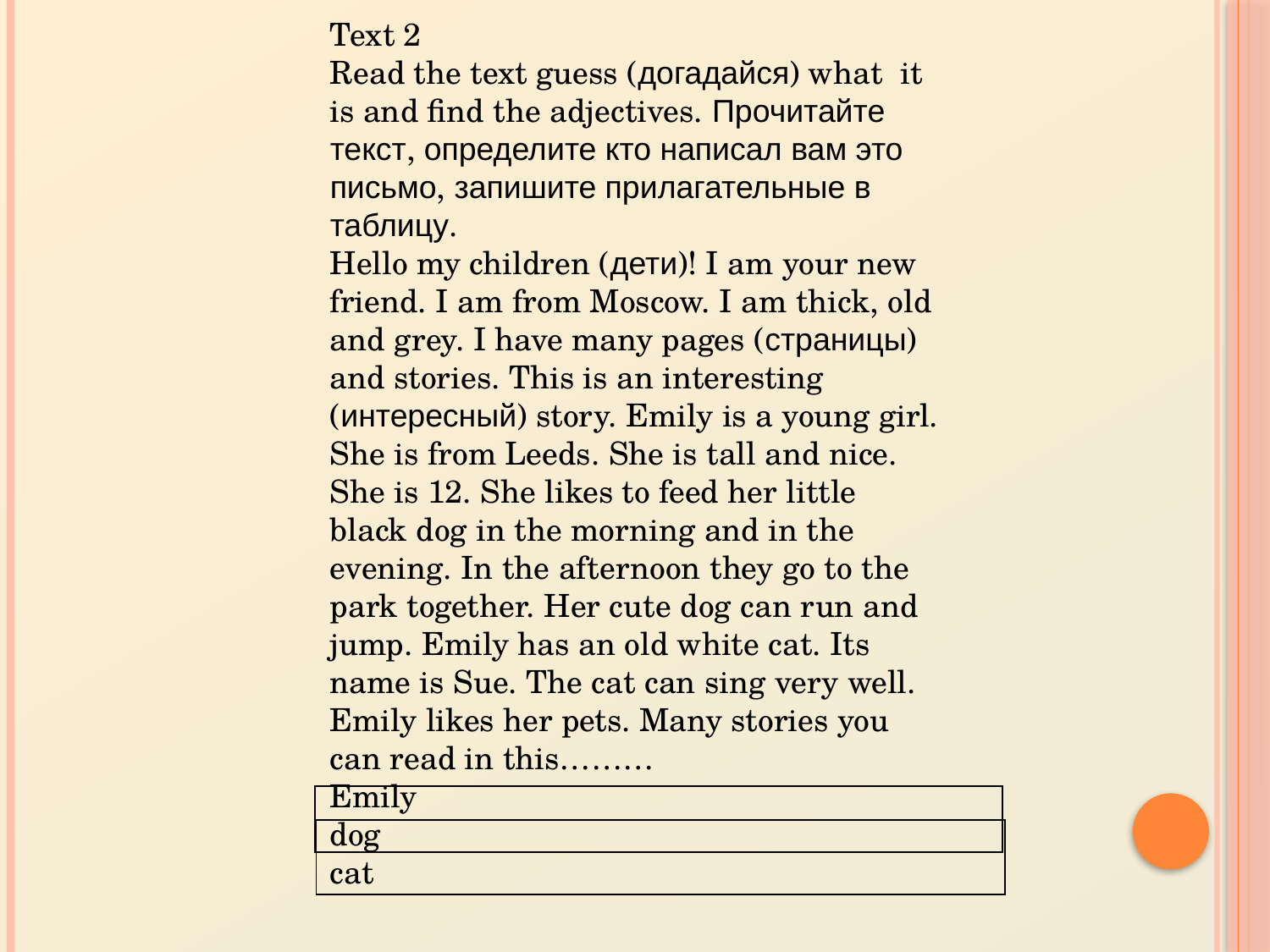

Text 2
Read the text guess (догадайся) what  it is and find the adjectives. Прочитайте текст, определите кто написал вам это письмо, запишите прилагательные в таблицу.
Hello my children (дети)! I am your new friend. I am from Moscow. I am thick, old and grey. I have many pages (страницы) and stories. This is an interesting (интересный) story. Emily is a young girl. She is from Leeds. She is tall and nice. She is 12. She likes to feed her little black dog in the morning and in the evening. In the afternoon they go to the park together. Her cute dog can run and jump. Emily has an old white cat. Its name is Sue. The cat can sing very well. Emily likes her pets. Many stories you can read in this………
Emily
dog
cat

|  |
| --- |
|  |
| --- |